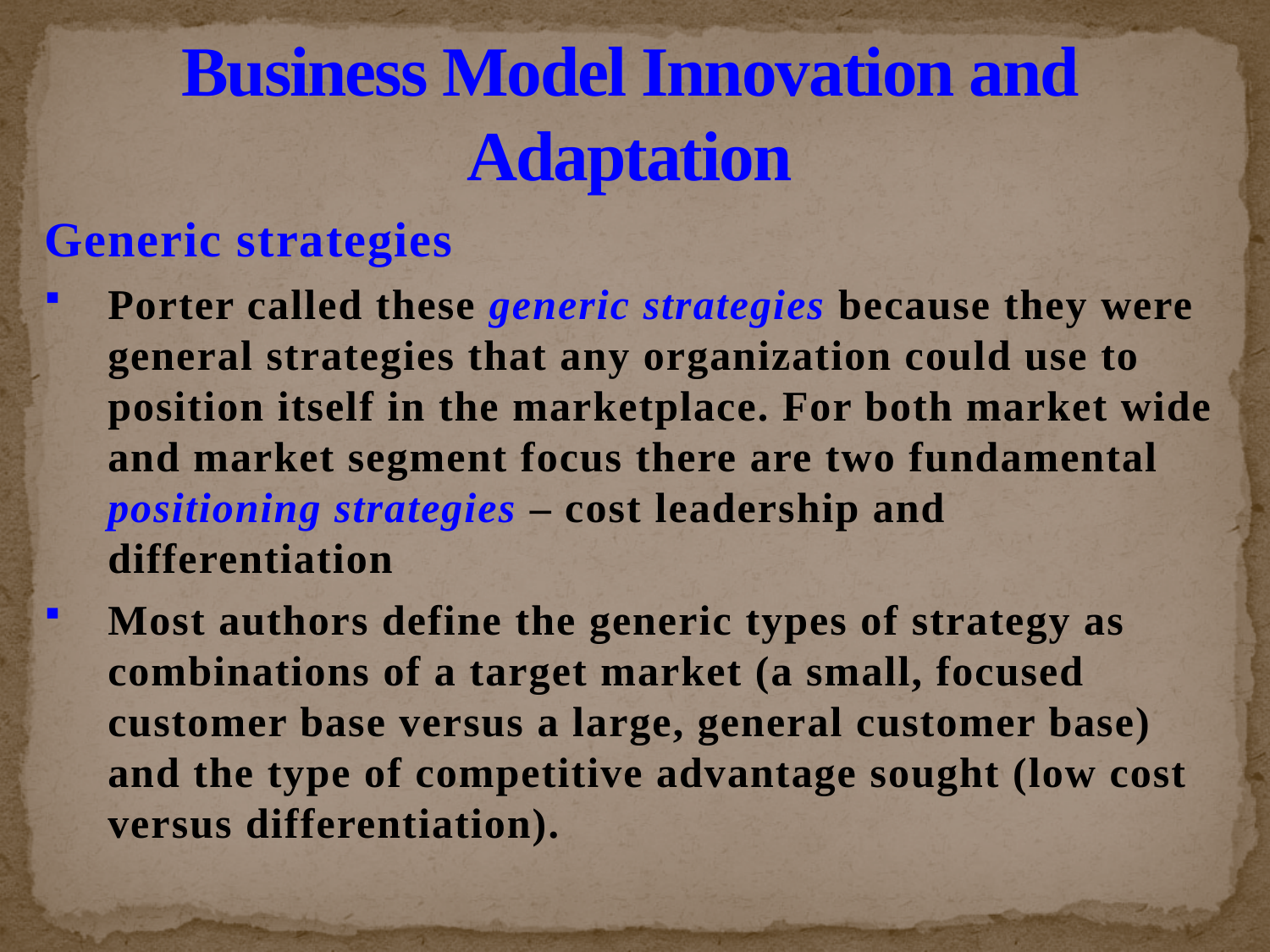

# Business Model Innovation and Adaptation
Generic strategies
Porter called these generic strategies because they were general strategies that any organization could use to position itself in the marketplace. For both market wide and market segment focus there are two fundamental positioning strategies – cost leadership and differentiation
Most authors define the generic types of strategy as combinations of a target market (a small, focused customer base versus a large, general customer base) and the type of competitive advantage sought (low cost versus differentiation).